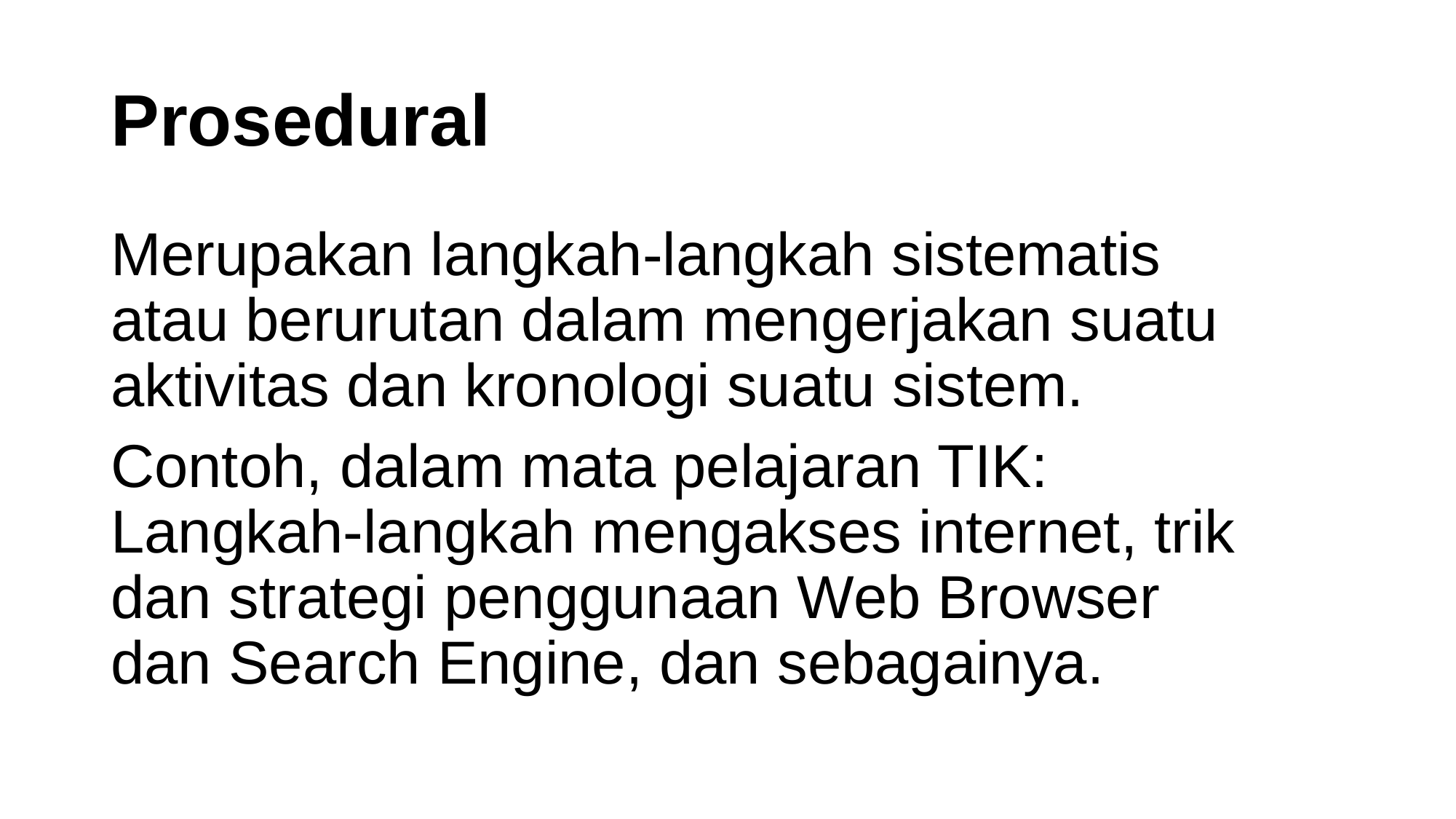

# Prosedural
Merupakan langkah-langkah sistematis atau berurutan dalam mengerjakan suatu aktivitas dan kronologi suatu sistem.
Contoh, dalam mata pelajaran TIK: Langkah-langkah mengakses internet, trik dan strategi penggunaan Web Browser dan Search Engine, dan sebagainya.